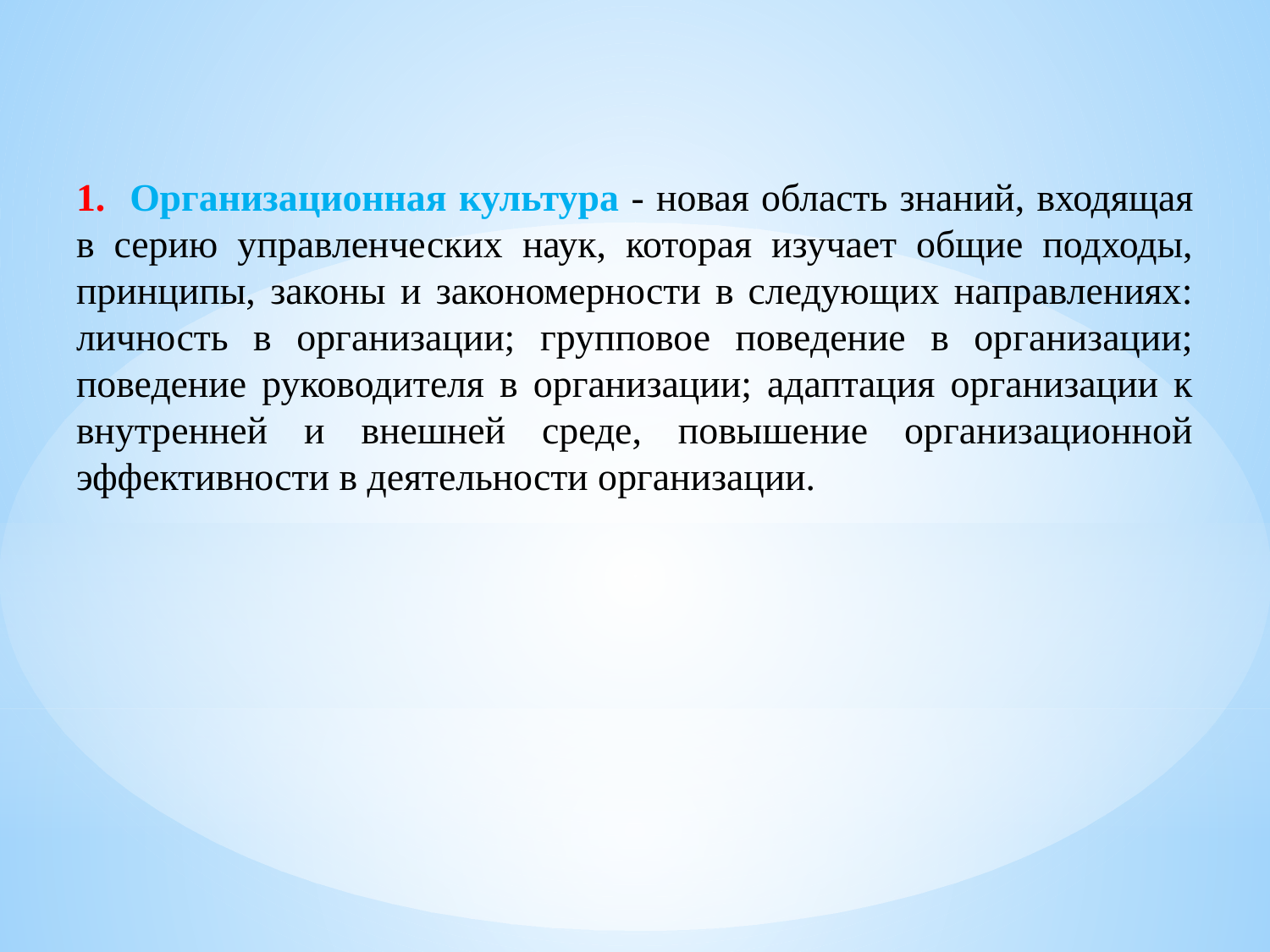

1.  Организационная культура - новая область знаний, входящая в серию управленческих наук, которая изучает общие подходы, принципы, законы и закономерности в следующих направлениях: личность в организации; групповое поведение в организации; поведение руководителя в организации; адаптация организации к внутренней и внешней среде, повышение организационной эффективности в деятельности организации.